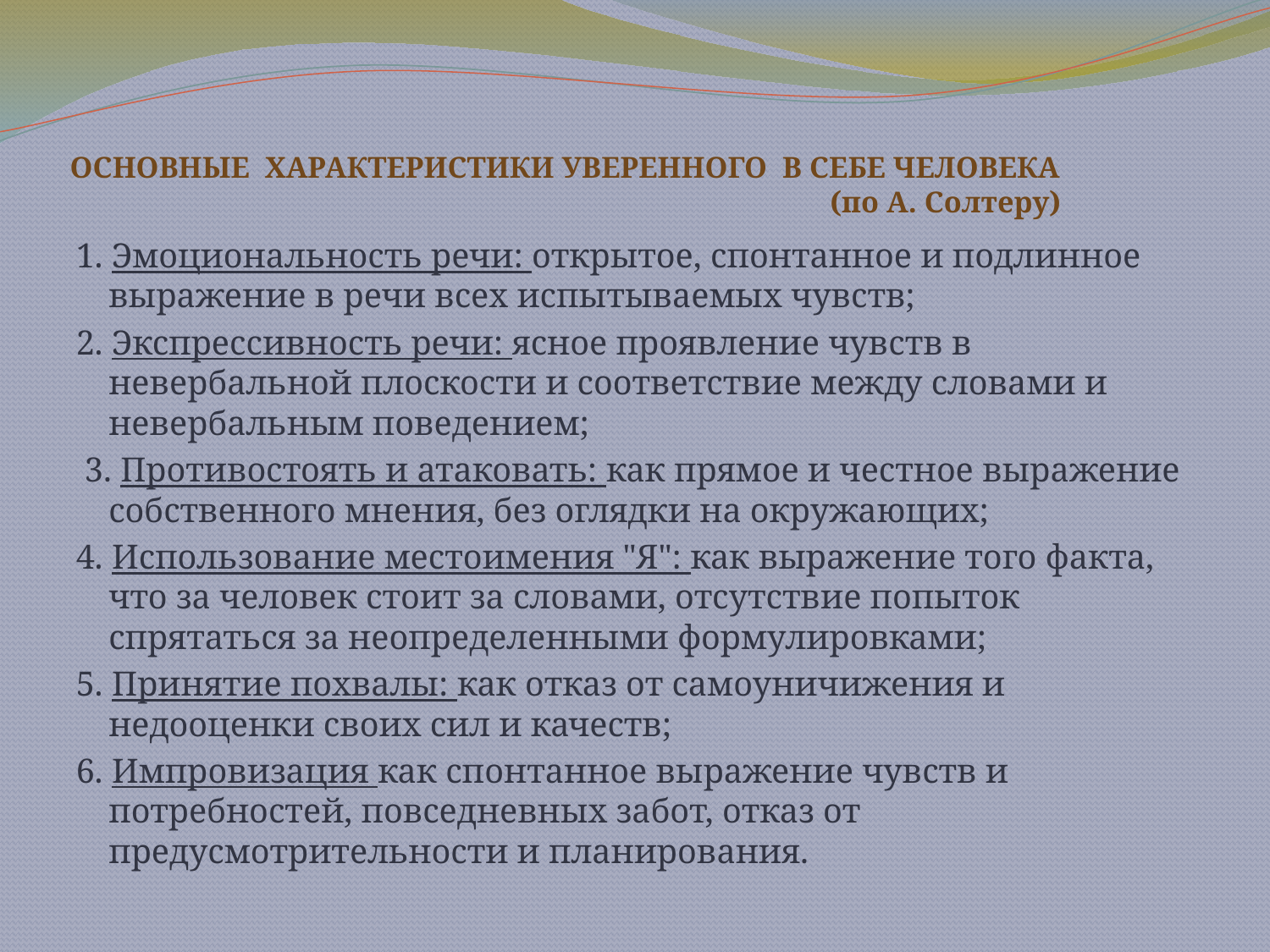

# ОСНОВНЫЕ  ХАРАКТЕРИСТИКИ УВЕРЕННОГО  В СЕБЕ ЧЕЛОВЕКА (по А. Солтеру)
1. Эмоциональность речи: открытое, спонтанное и подлинное выражение в речи всех испытываемых чувств;
2. Экспрессивность речи: ясное проявление чувств в невербальной плоскости и соответствие между словами и невербальным поведением;
 3. Противостоять и атаковать: как прямое и честное выражение собственного мнения, без оглядки на окружающих;
4. Использование местоимения "Я": как выражение того факта, что за человек стоит за словами, отсутствие попыток спрятаться за неопределенными формулировками;
5. Принятие похвалы: как отказ от самоуничижения и недооценки своих сил и качеств;
6. Импровизация как спонтанное выражение чувств и потребностей, повседневных забот, отказ от предусмотрительности и планирования.